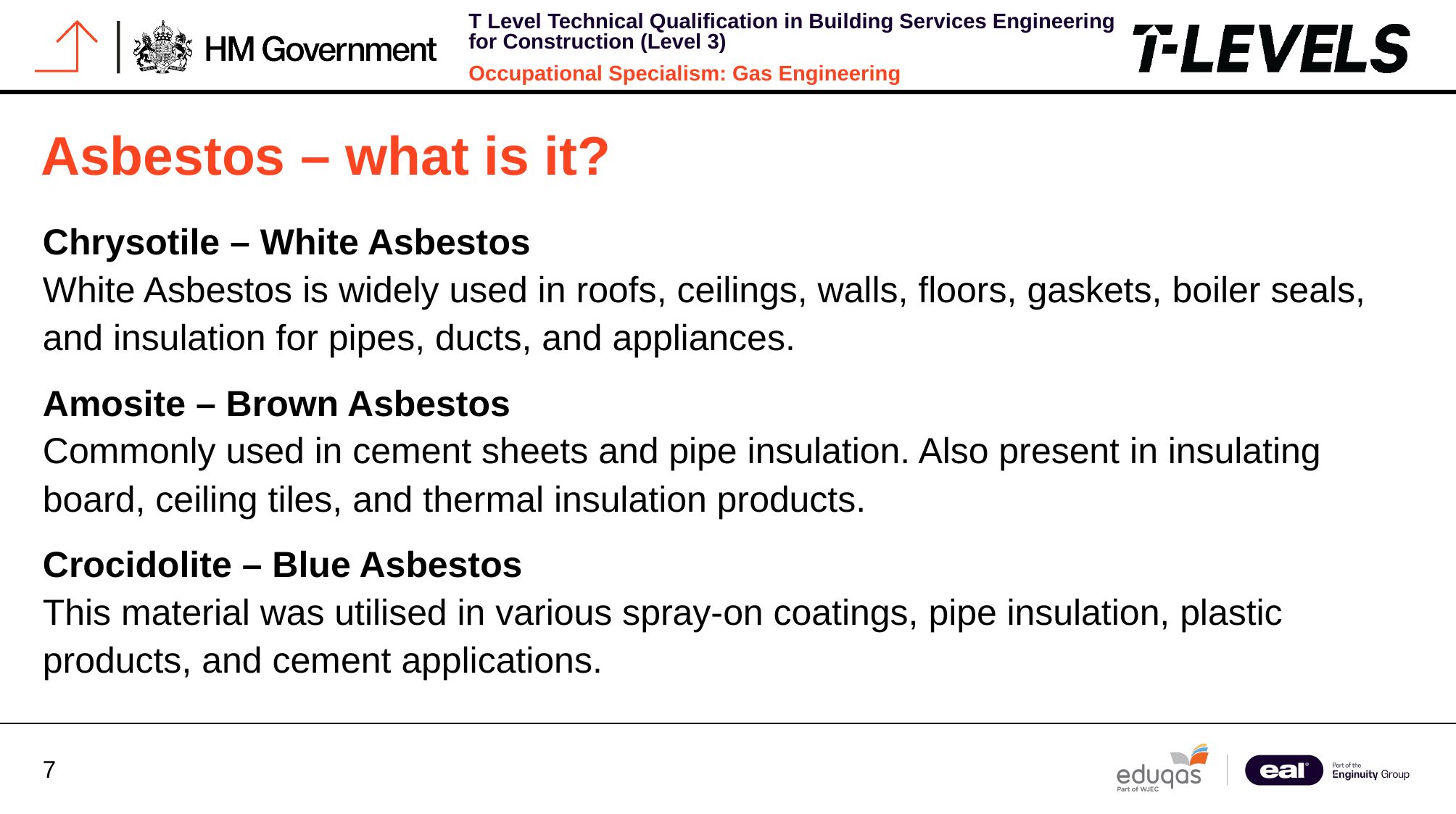

Asbestos – what is it?
Chrysotile – White Asbestos
White Asbestos is widely used in roofs, ceilings, walls, floors, gaskets, boiler seals, and insulation for pipes, ducts, and appliances.
Amosite – Brown Asbestos
Commonly used in cement sheets and pipe insulation. Also present in insulating board, ceiling tiles, and thermal insulation products.
Crocidolite – Blue Asbestos
This material was utilised in various spray-on coatings, pipe insulation, plastic products, and cement applications.